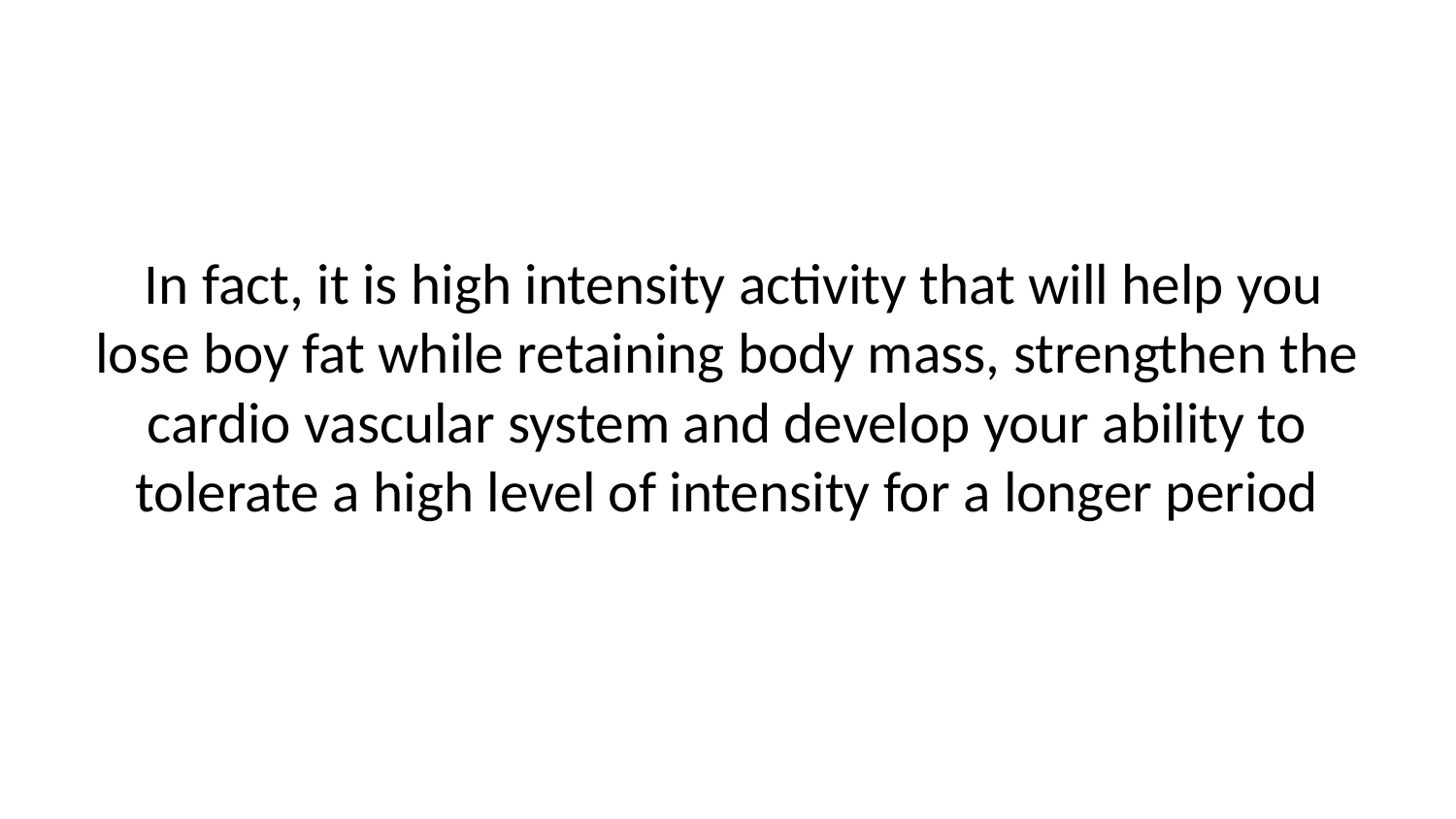

In fact, it is high intensity activity that will help you lose boy fat while retaining body mass, strengthen the cardio vascular system and develop your ability to tolerate a high level of intensity for a longer period